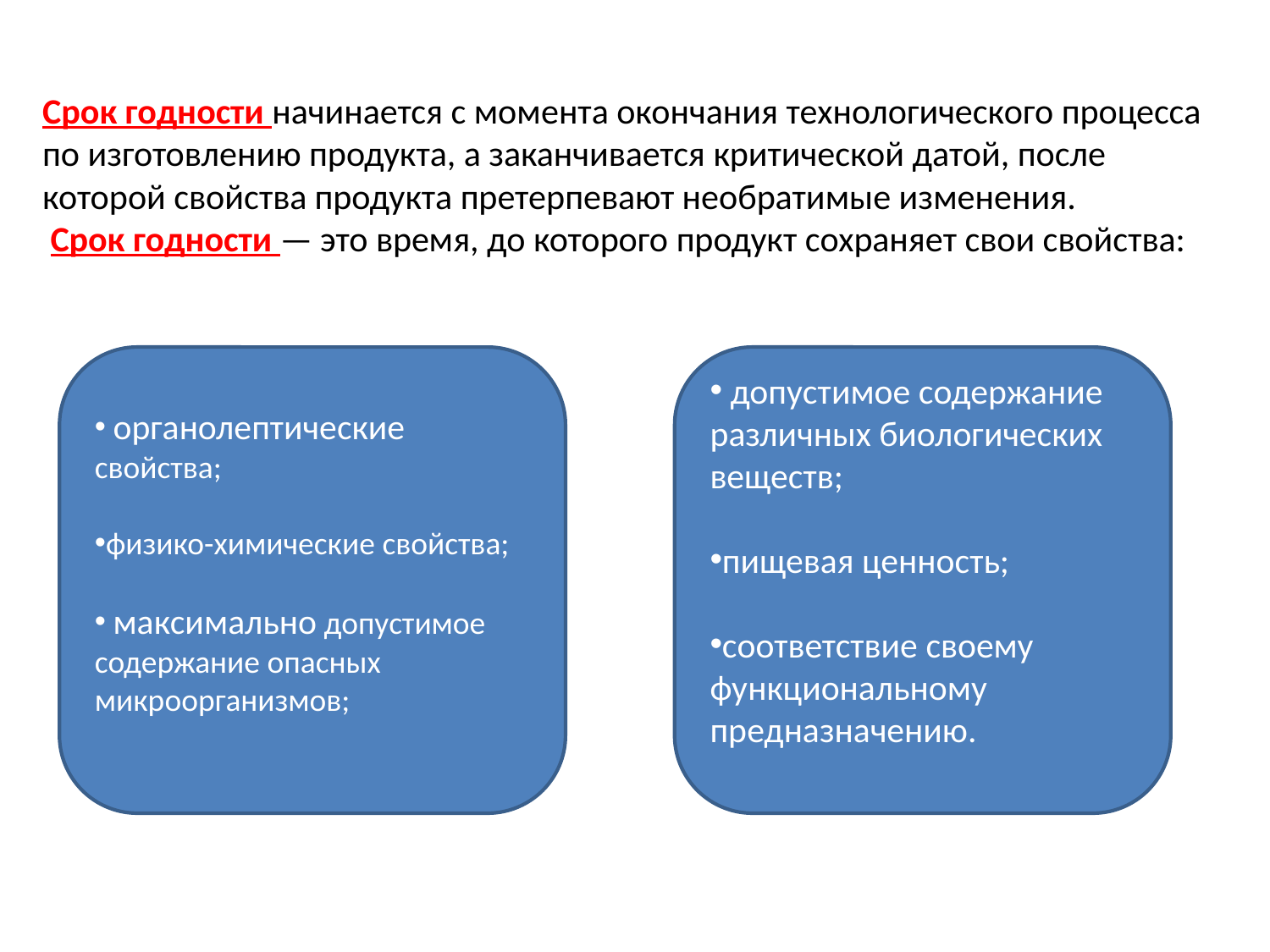

# Срок годности начинается с момента окончания технологического процесса по изготовлению продукта, а заканчивается критической датой, после которой свойства продукта претерпевают необратимые изменения. Срок годности — это время, до которого продукт сохраняет свои свойства:
 органолептические свойства;

физико-химические свойства;

 максимально допустимое содержание опасных микроорганизмов;
 допустимое содержание различных биологических веществ;

пищевая ценность;

соответствие своему функциональному предназначению.